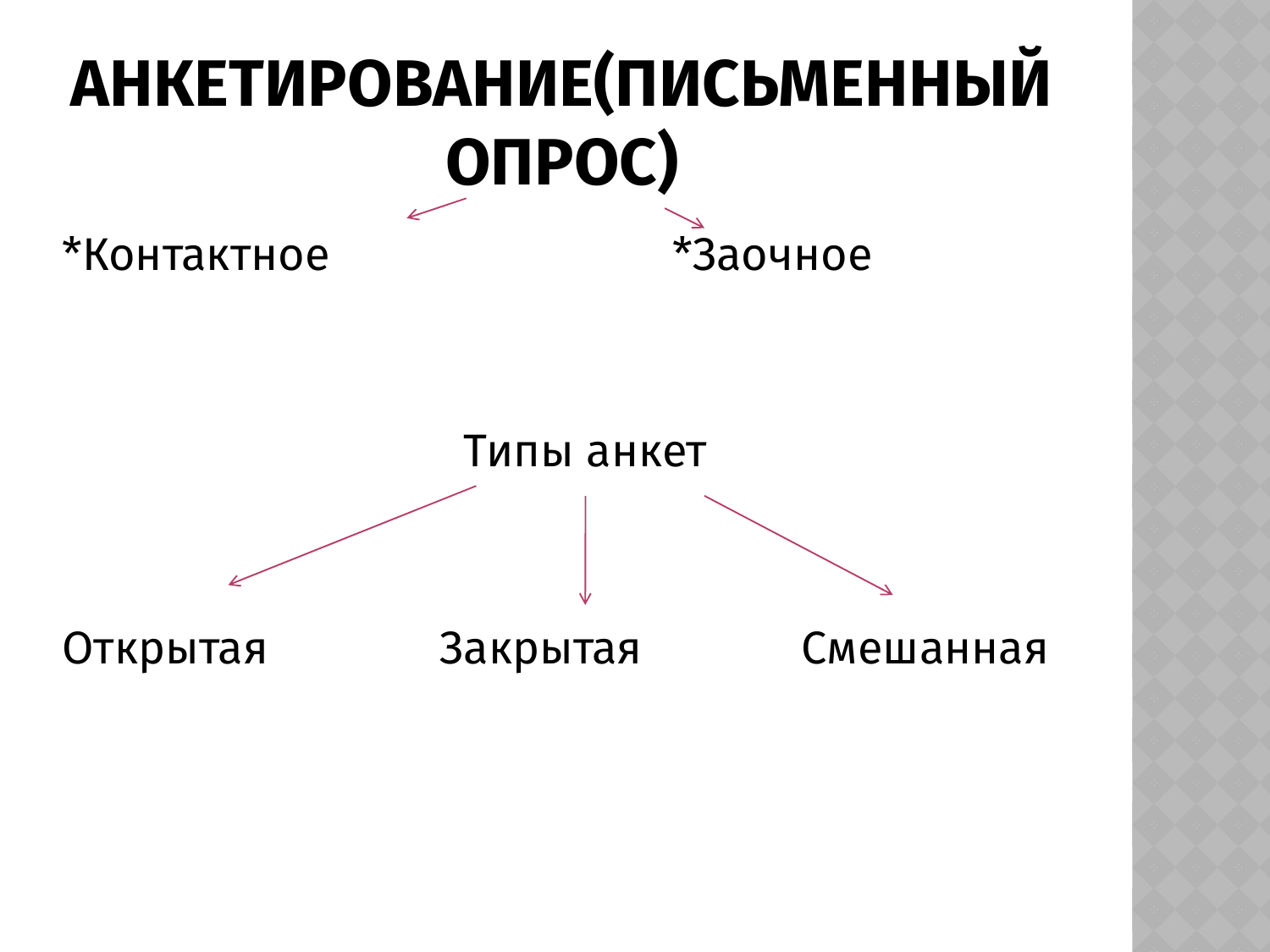

# Анкетирование(письменный опрос)
*Контактное                            *Заочное

Типы анкет

Открытая              Закрытая             Смешанная